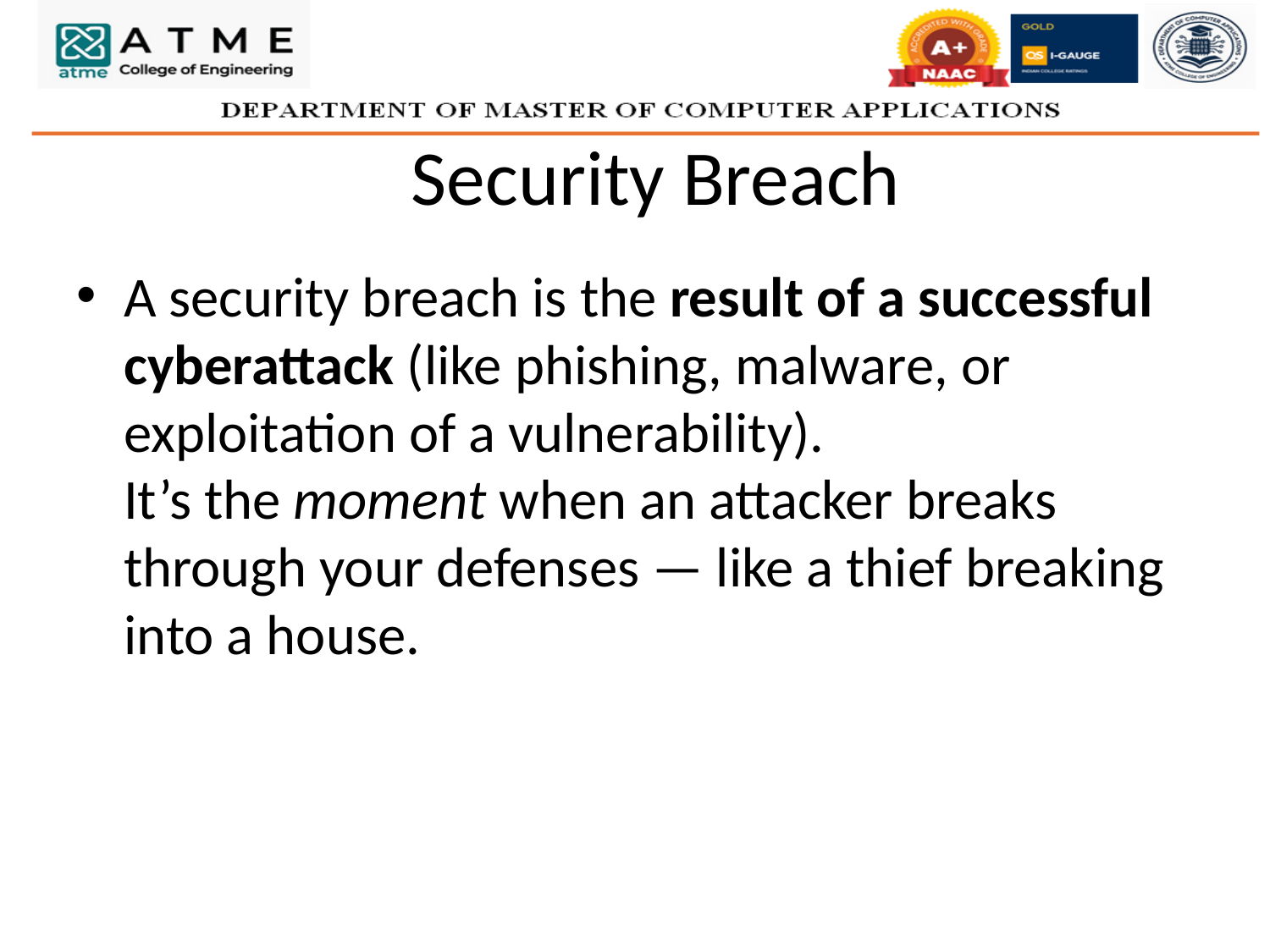

# Security Breach
A security breach is the result of a successful cyberattack (like phishing, malware, or exploitation of a vulnerability).
It’s the moment when an attacker breaks through your defenses — like a thief breaking into a house.